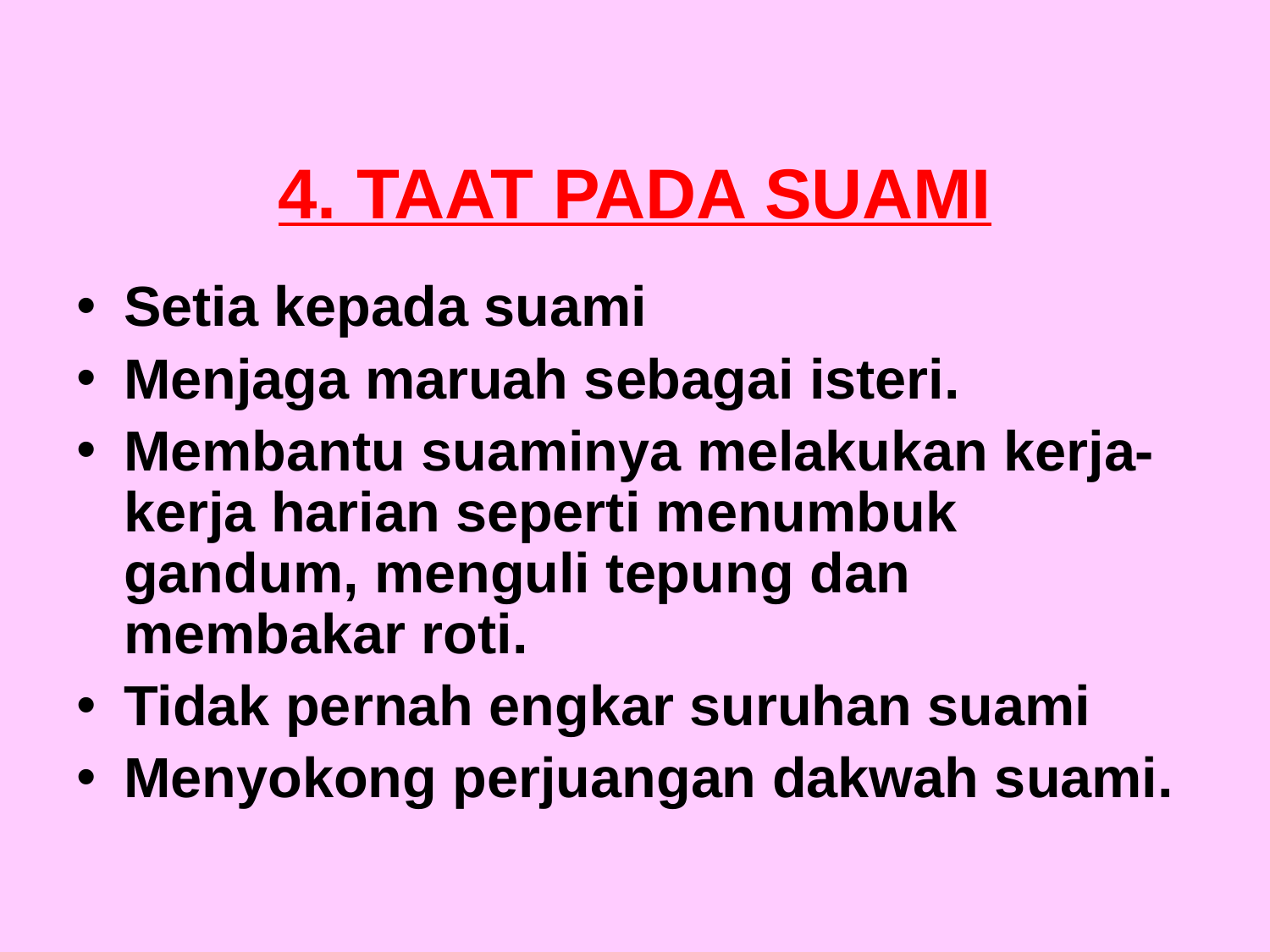

4. TAAT PADA SUAMI

Setia kepada suami
Menjaga maruah sebagai isteri.
Membantu suaminya melakukan kerja-kerja harian seperti menumbuk gandum, menguli tepung dan membakar roti.
Tidak pernah engkar suruhan suami
Menyokong perjuangan dakwah suami.